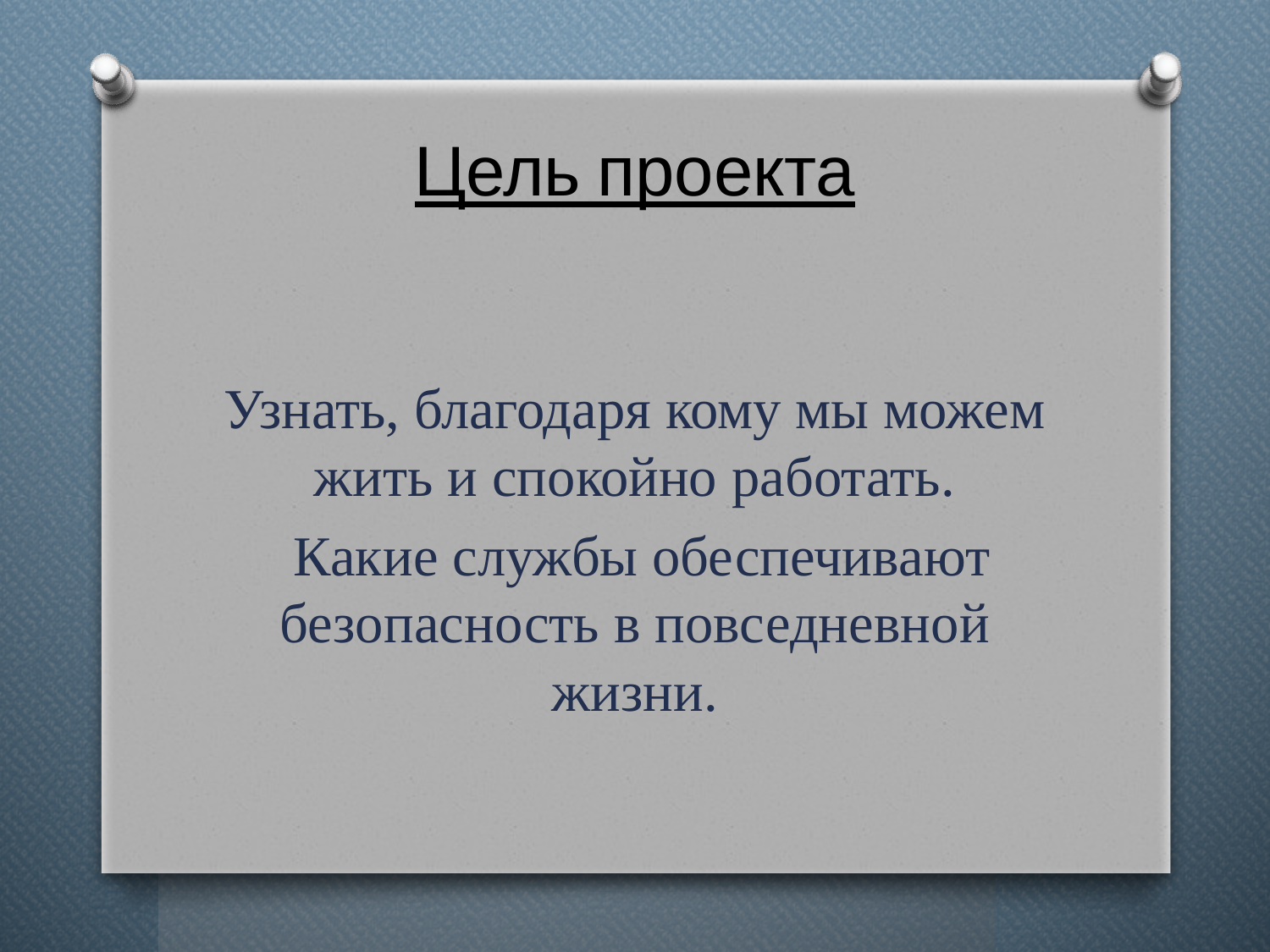

# Цель проекта
Узнать, благодаря кому мы можем жить и спокойно работать.
 Какие службы обеспечивают безопасность в повседневной жизни.